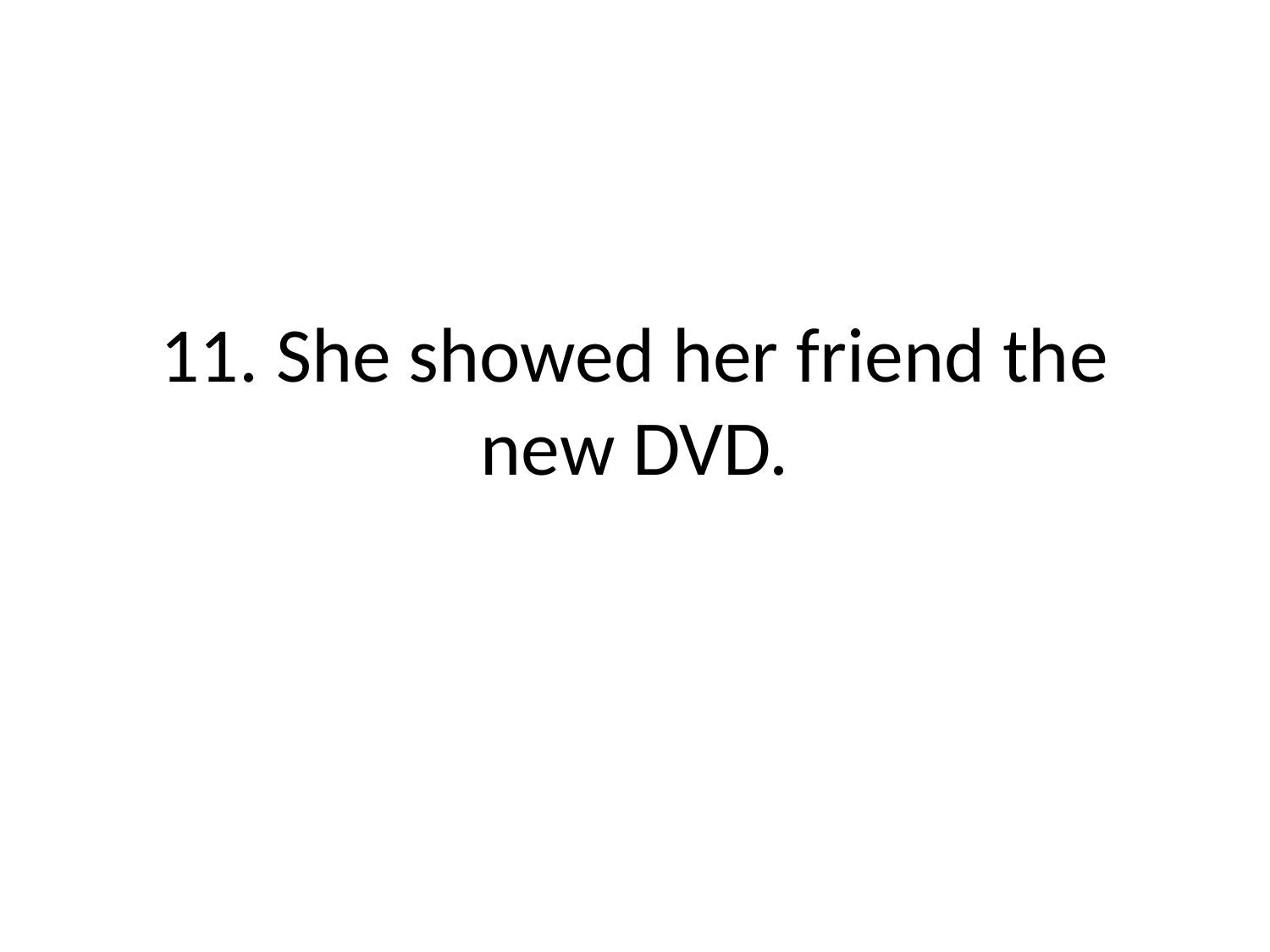

# 11. She showed her friend the new DVD.